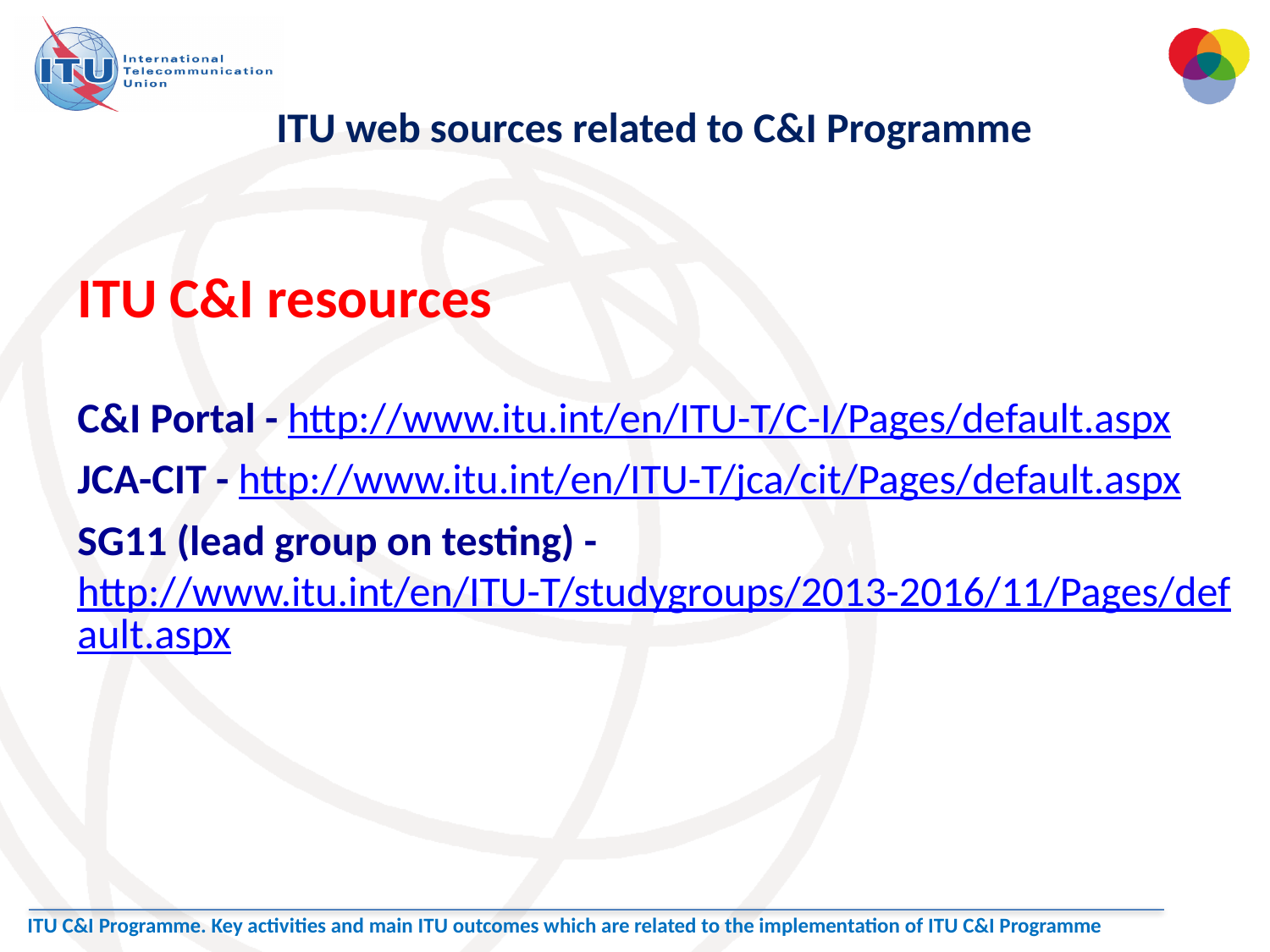

ITU web sources related to C&I Programme
ITU C&I resources

C&I Portal - http://www.itu.int/en/ITU-T/C-I/Pages/default.aspx
JCA-CIT - http://www.itu.int/en/ITU-T/jca/cit/Pages/default.aspx
SG11 (lead group on testing) - http://www.itu.int/en/ITU-T/studygroups/2013-2016/11/Pages/default.aspx